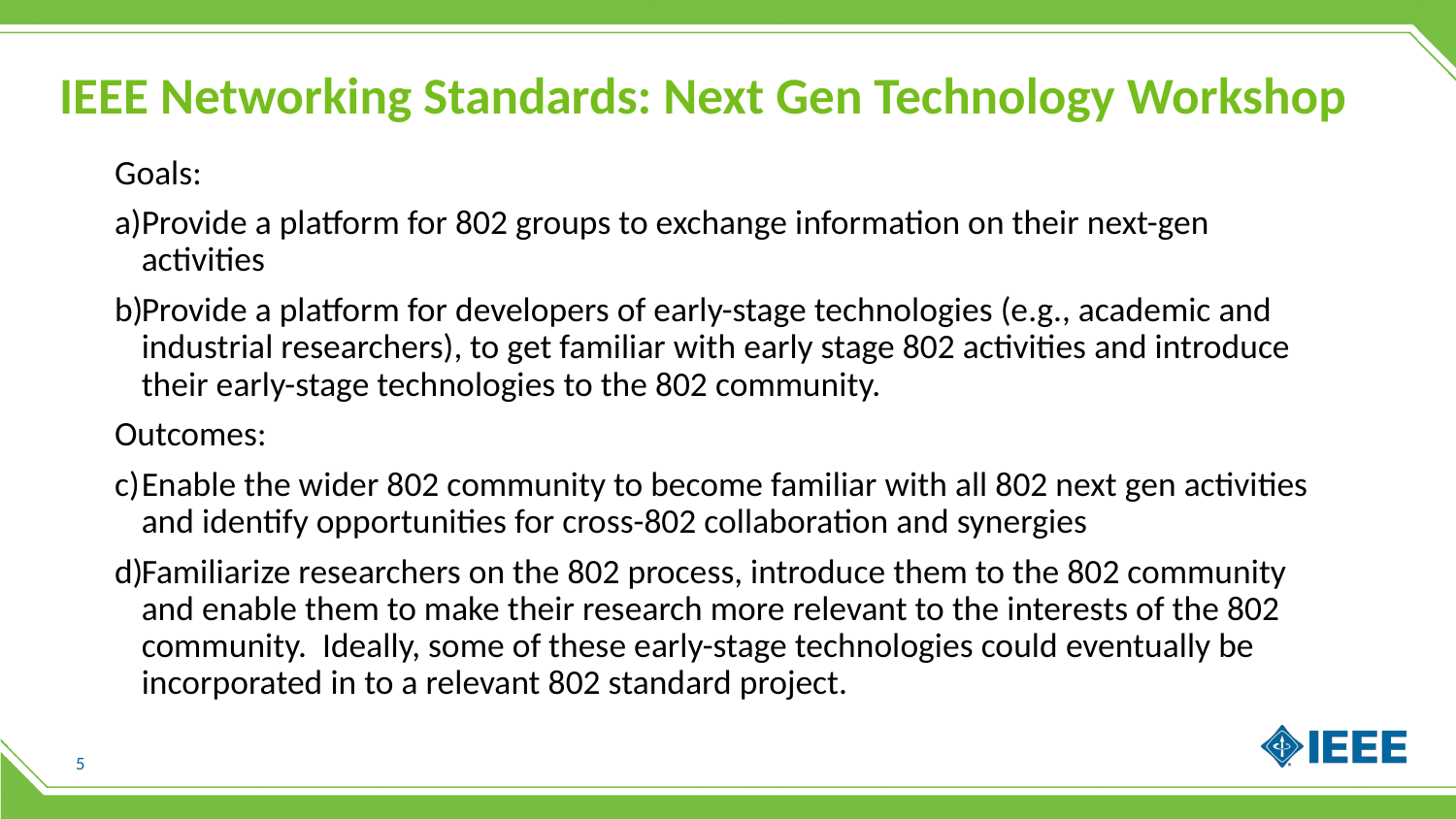

# IEEE Networking Standards: Next Gen Technology Workshop
Goals:
Provide a platform for 802 groups to exchange information on their next-gen activities
Provide a platform for developers of early-stage technologies (e.g., academic and industrial researchers), to get familiar with early stage 802 activities and introduce their early-stage technologies to the 802 community.
Outcomes:
Enable the wider 802 community to become familiar with all 802 next gen activities and identify opportunities for cross-802 collaboration and synergies
Familiarize researchers on the 802 process, introduce them to the 802 community and enable them to make their research more relevant to the interests of the 802 community.  Ideally, some of these early-stage technologies could eventually be incorporated in to a relevant 802 standard project.

5